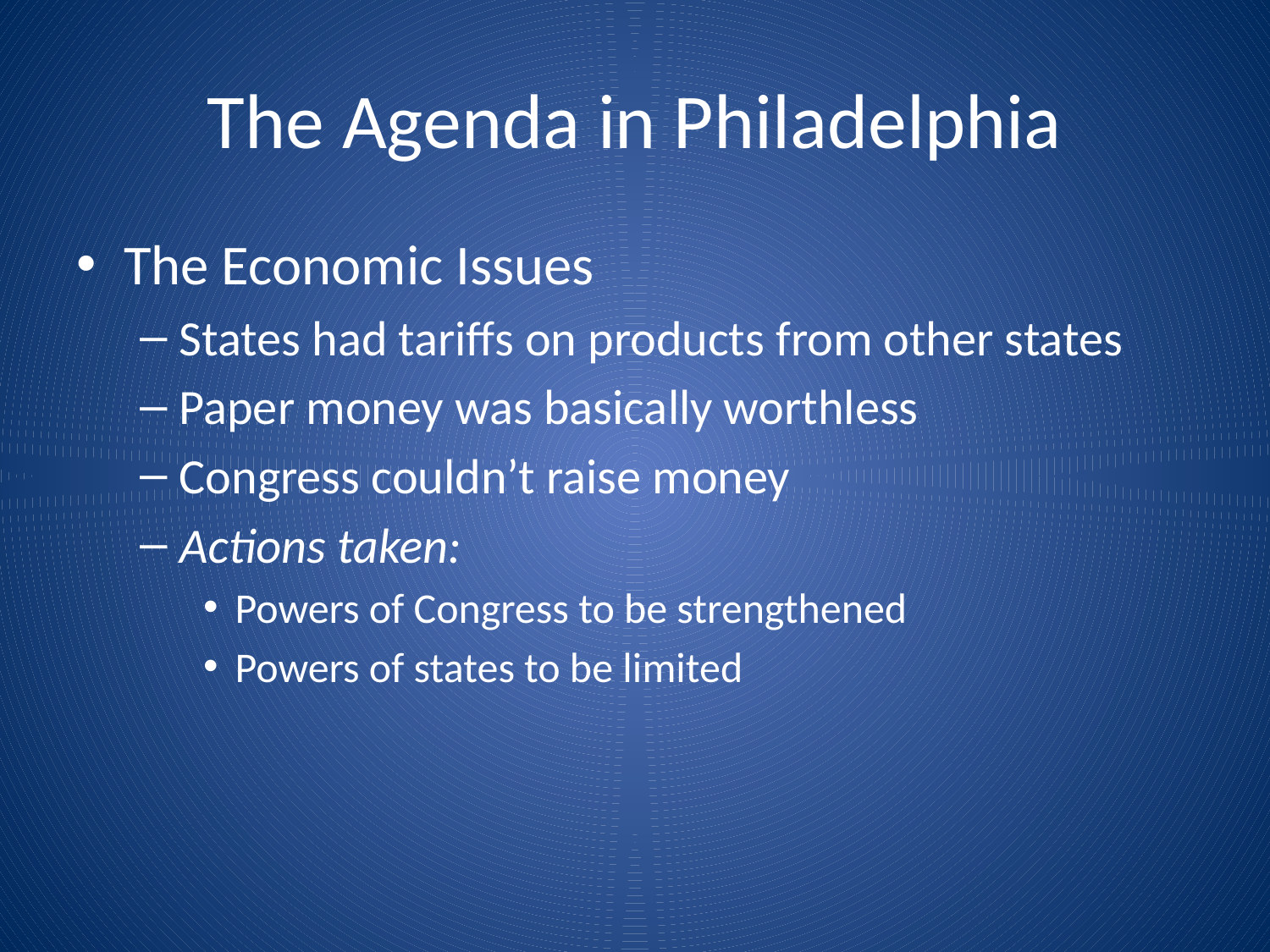

# The Agenda in Philadelphia
The Economic Issues
States had tariffs on products from other states
Paper money was basically worthless
Congress couldn’t raise money
Actions taken:
Powers of Congress to be strengthened
Powers of states to be limited